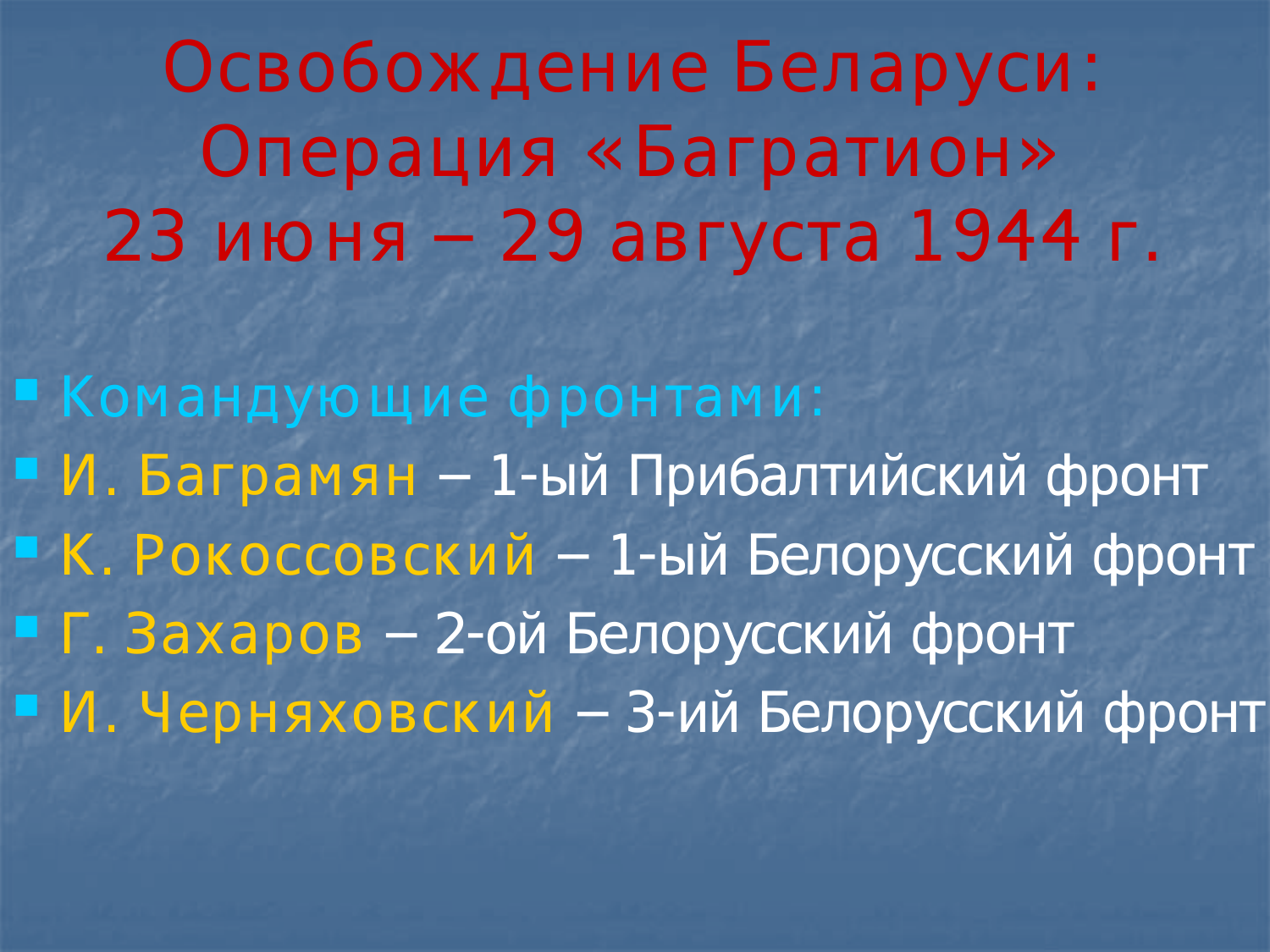

# Освобождение Беларуси: Операция «Багратион» 23 июня – 29 августа 1944 г.

Командующие фронтами:
И. Баграмян – 1-ый Прибалтийский фронт
К. Рокоссовский – 1-ый Белорусский фронт
Г. Захаров – 2-ой Белорусский фронт
И. Черняховский – 3-ий Белорусский фронт